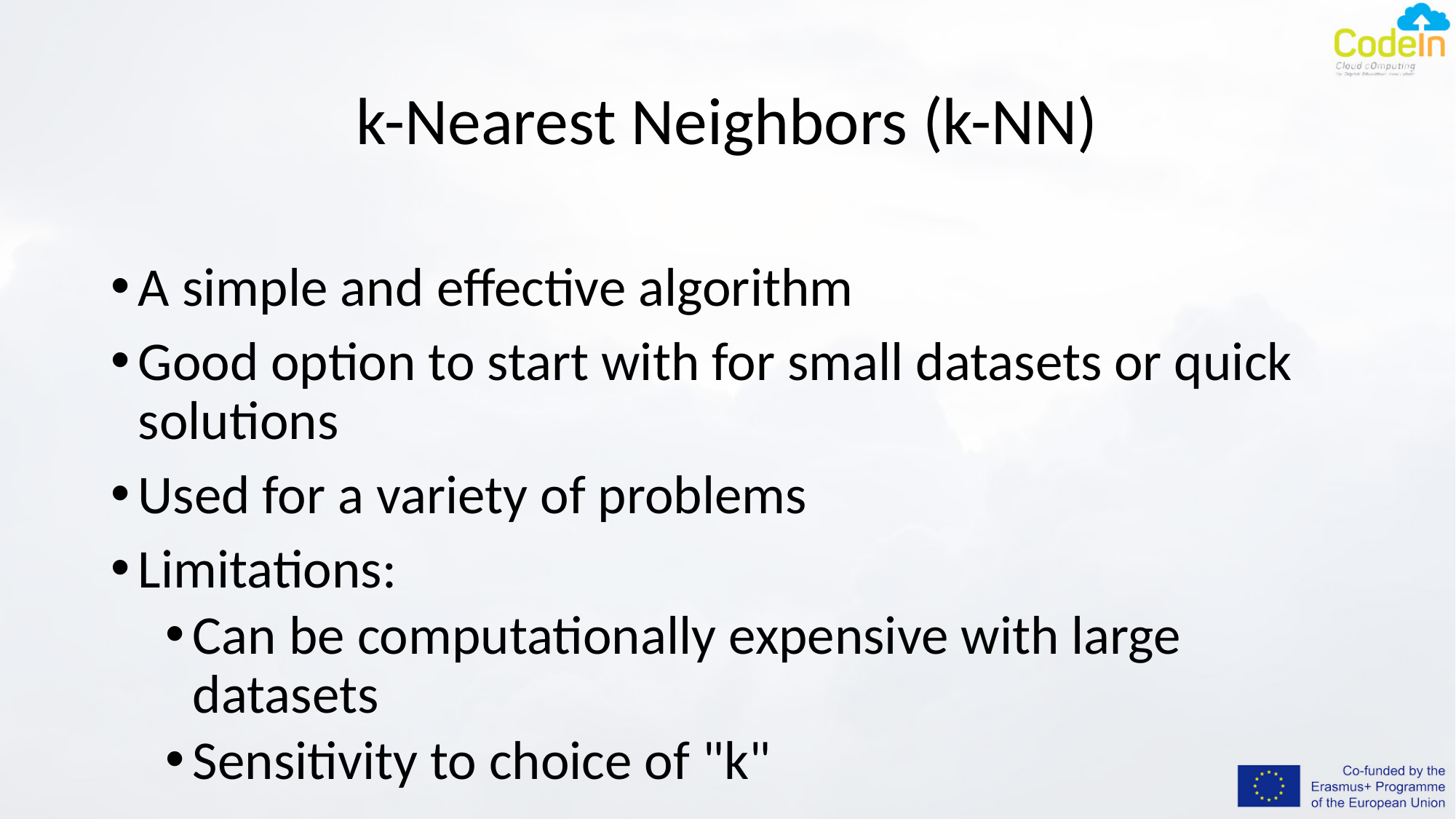

# k-Nearest Neighbors (k-NN)

A simple and effective algorithm
Good option to start with for small datasets or quick solutions
Used for a variety of problems
Limitations:
Can be computationally expensive with large datasets
Sensitivity to choice of "k"